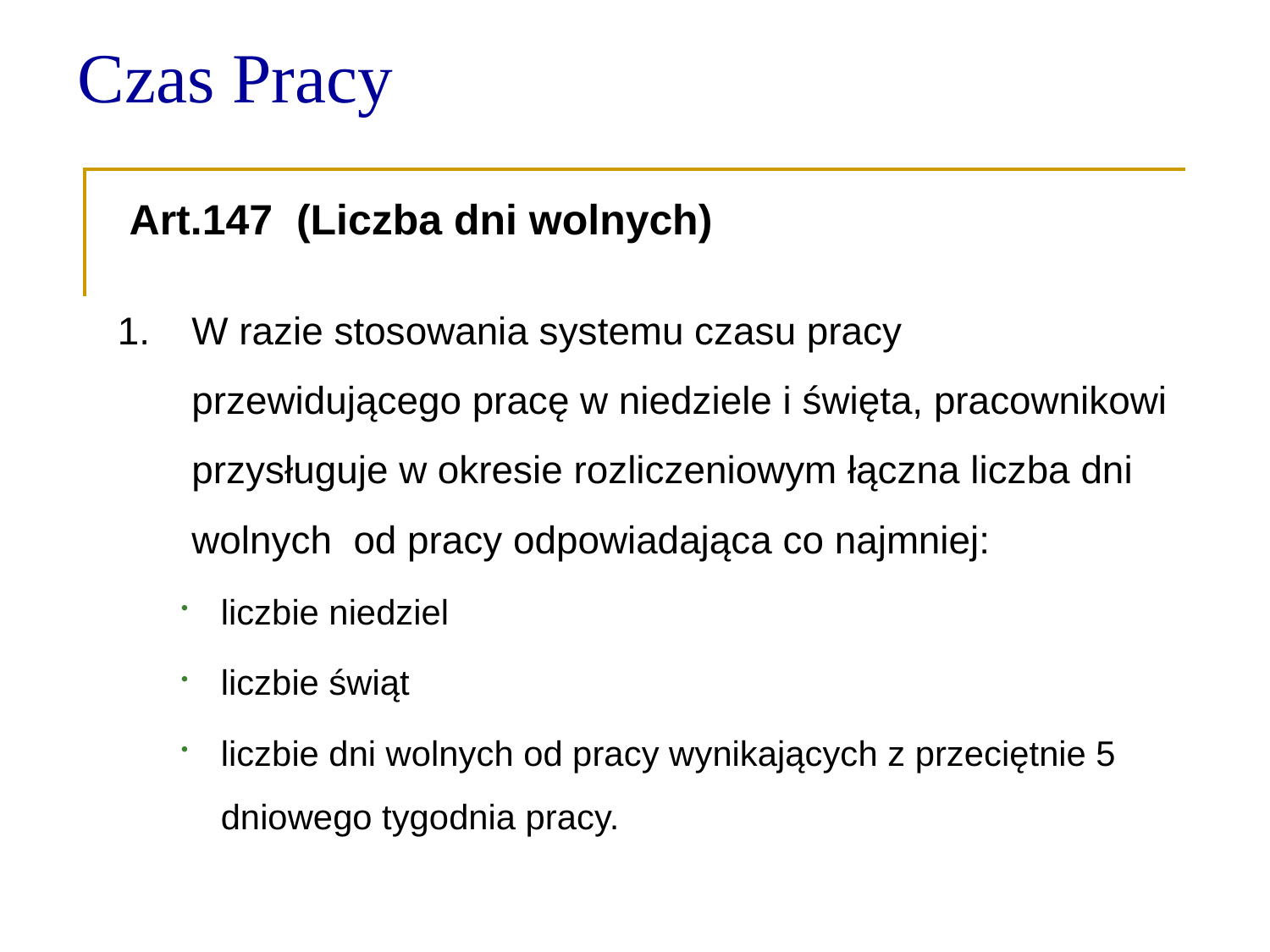

Czas Pracy
 Art.147  (Liczba dni wolnych)
1.	W razie stosowania systemu czasu pracy przewidującego pracę w niedziele i święta, pracownikowi przysługuje w okresie rozliczeniowym łączna liczba dni wolnych  od pracy odpowiadająca co najmniej:
liczbie niedziel
liczbie świąt
liczbie dni wolnych od pracy wynikających z przeciętnie 5 dniowego tygodnia pracy.